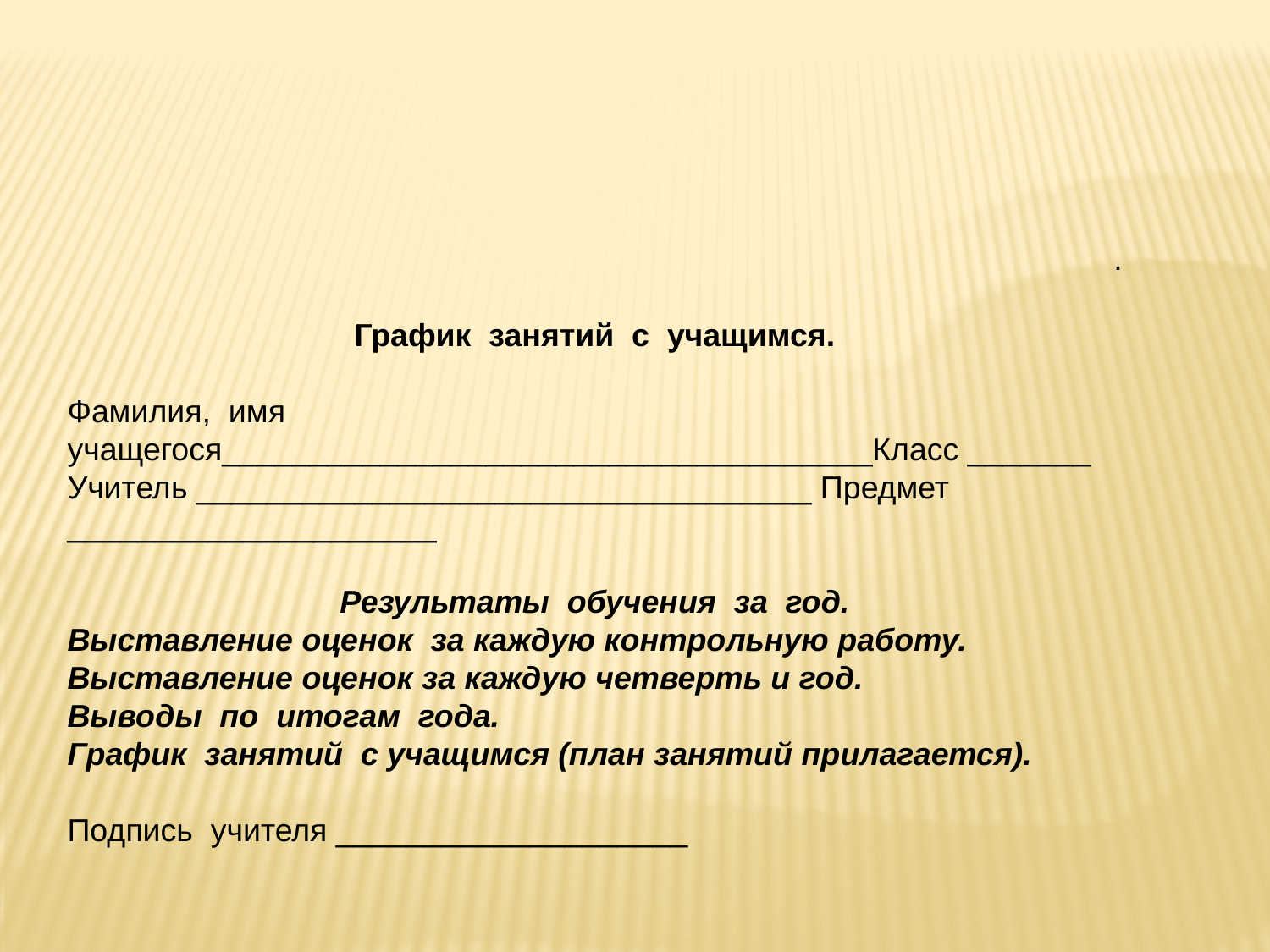

.

График  занятий  с  учащимся.

Фамилия,  имя  учащегося_____________________________________Класс _______
Учитель ___________________________________ Предмет _____________________

Результаты  обучения  за  год.
Выставление оценок  за каждую контрольную работу.
Выставление оценок за каждую четверть и год.
Выводы  по  итогам  года.
График  занятий  с учащимся (план занятий прилагается).

Подпись  учителя ____________________